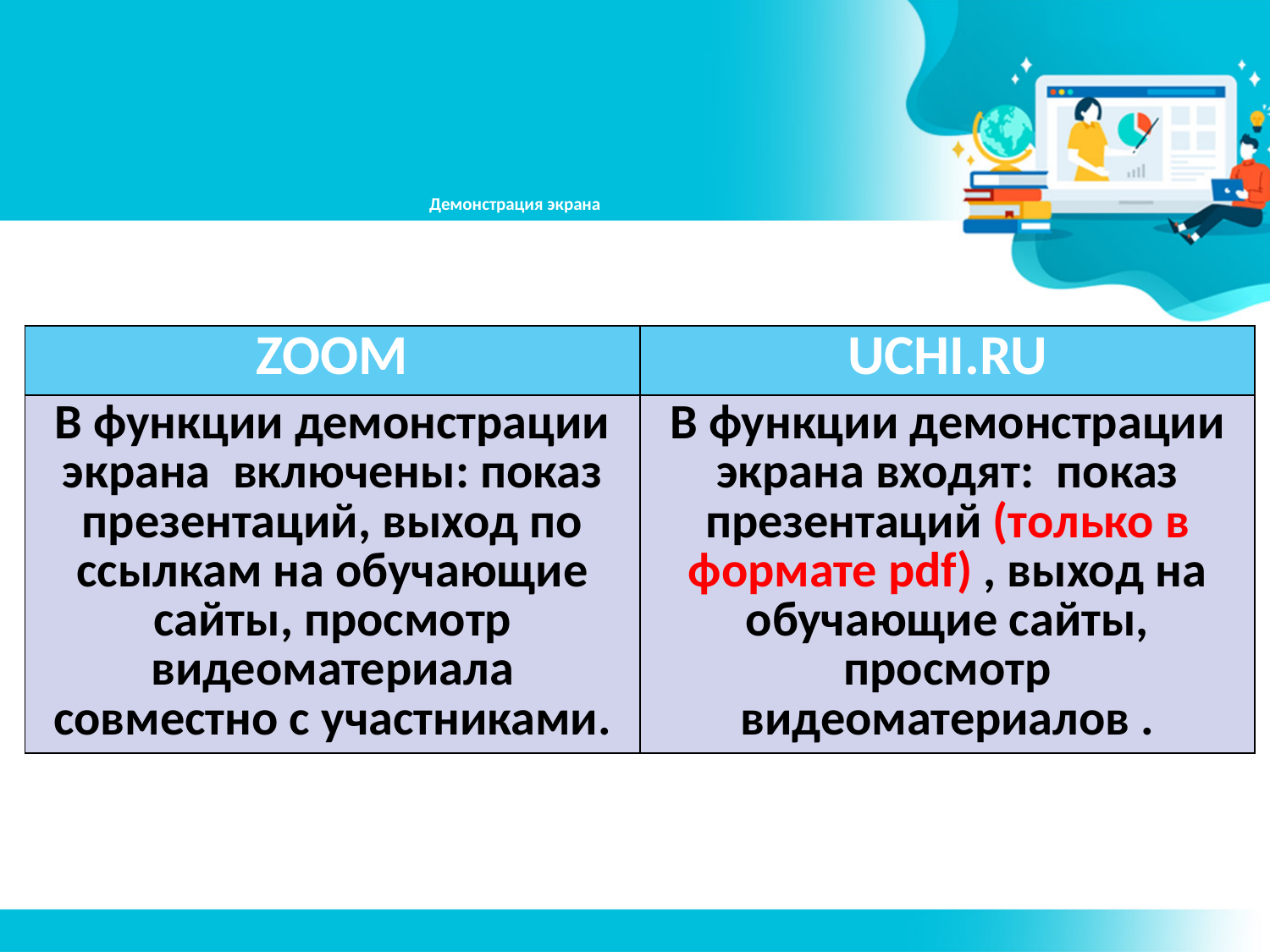

# Демонстрация экрана
| ZOOM | UCHI.RU |
| --- | --- |
| В функции демонстрации экрана включены: показ презентаций, выход по ссылкам на обучающие сайты, просмотр видеоматериала совместно с участниками. | В функции демонстрации экрана входят: показ презентаций (только в формате pdf) , выход на обучающие сайты, просмотр видеоматериалов . |